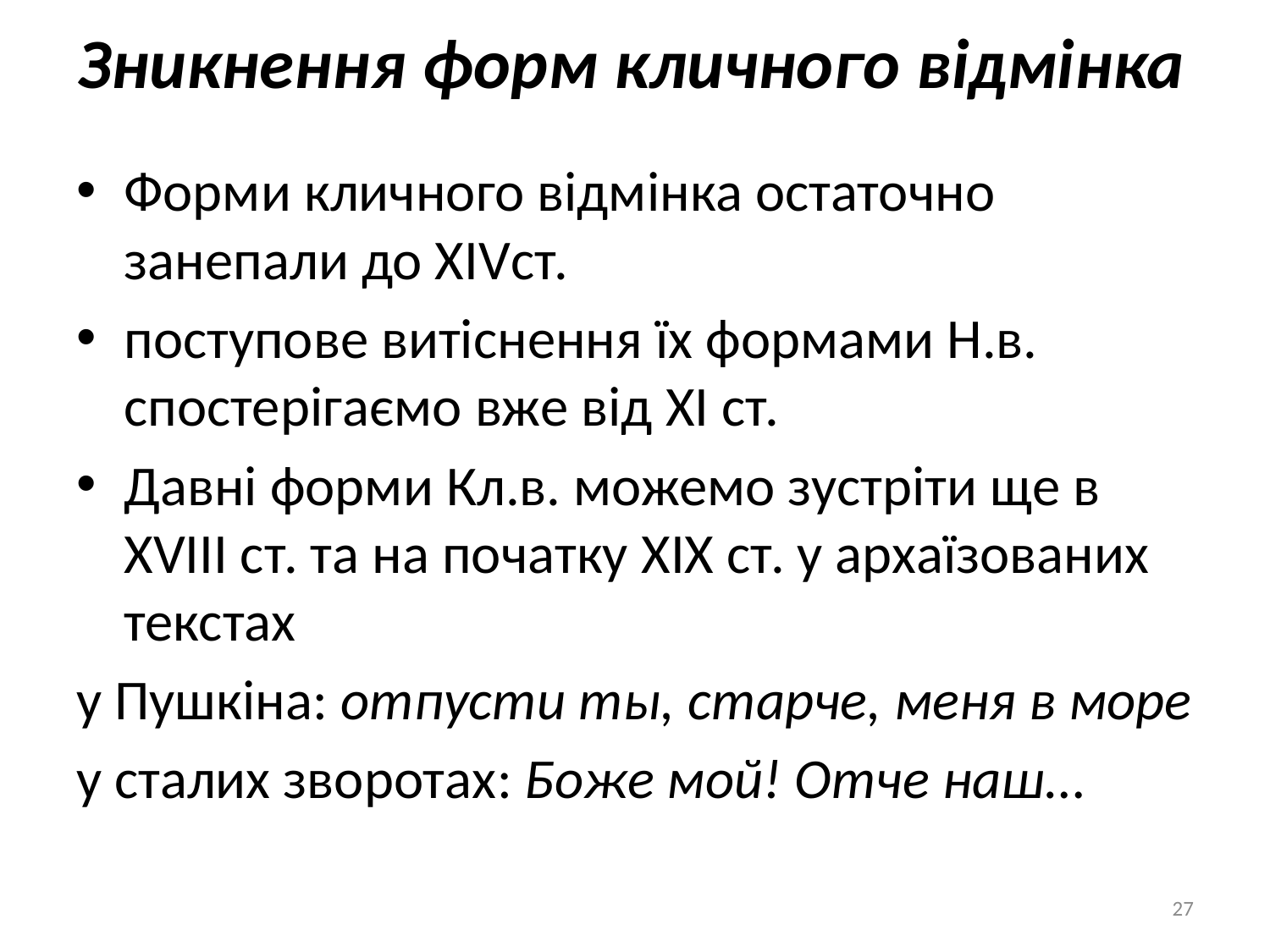

# Зникнення форм кличного відмінка
Форми кличного відмінка остаточно занепали до XIVст.
поступове витіснення їх формами Н.в. спостерігаємо вже від XI ст.
Давні форми Кл.в. можемо зустріти ще в XVIII ст. та на початку XIX ст. у архаїзованих текстах
у Пушкіна: отпусти ты, старче, меня в море
у сталих зворотах: Боже мой! Отче наш…
27